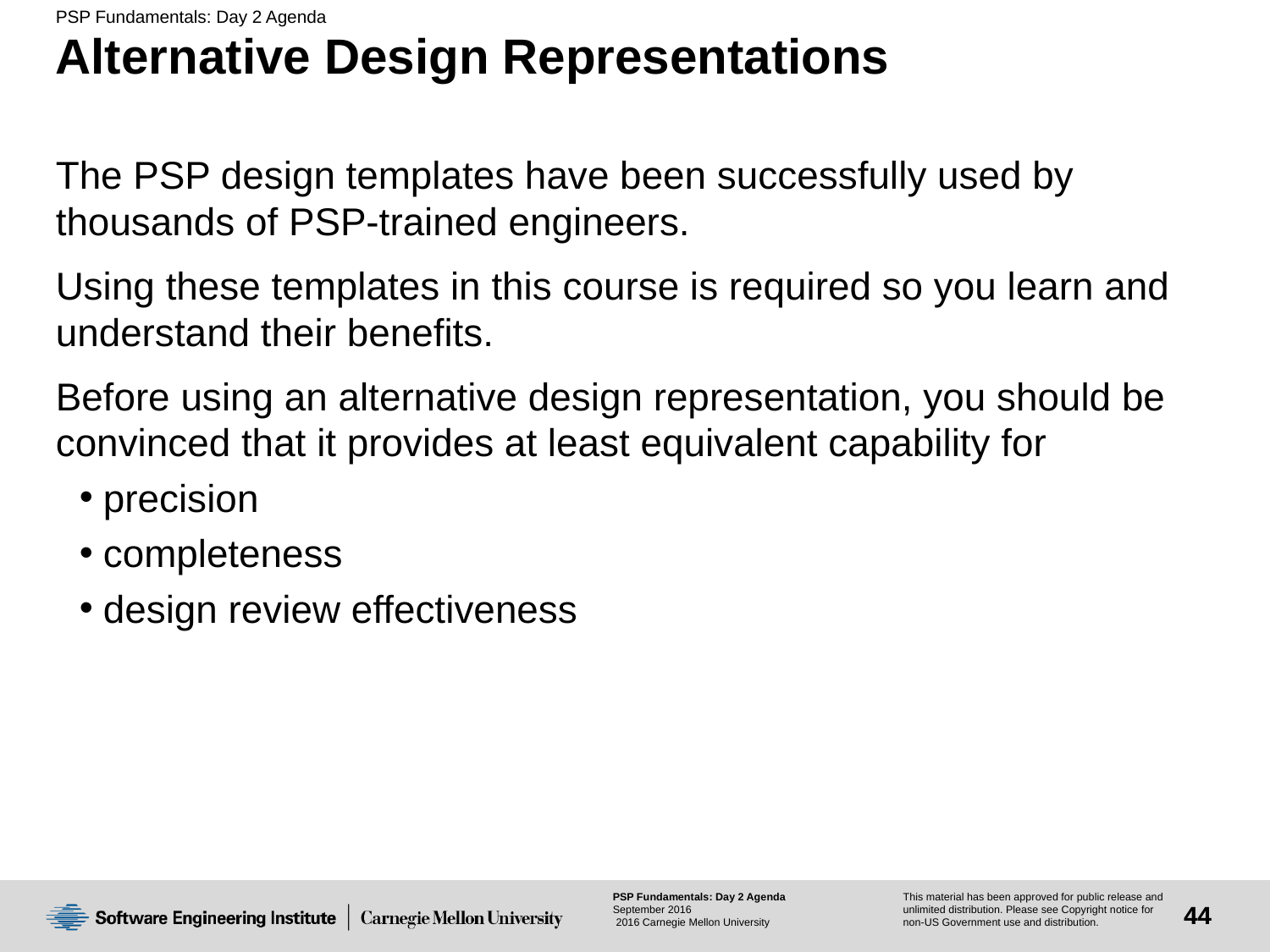

# Alternative Design Representations
The PSP design templates have been successfully used by thousands of PSP-trained engineers.
Using these templates in this course is required so you learn and understand their benefits.
Before using an alternative design representation, you should be convinced that it provides at least equivalent capability for
precision
completeness
design review effectiveness